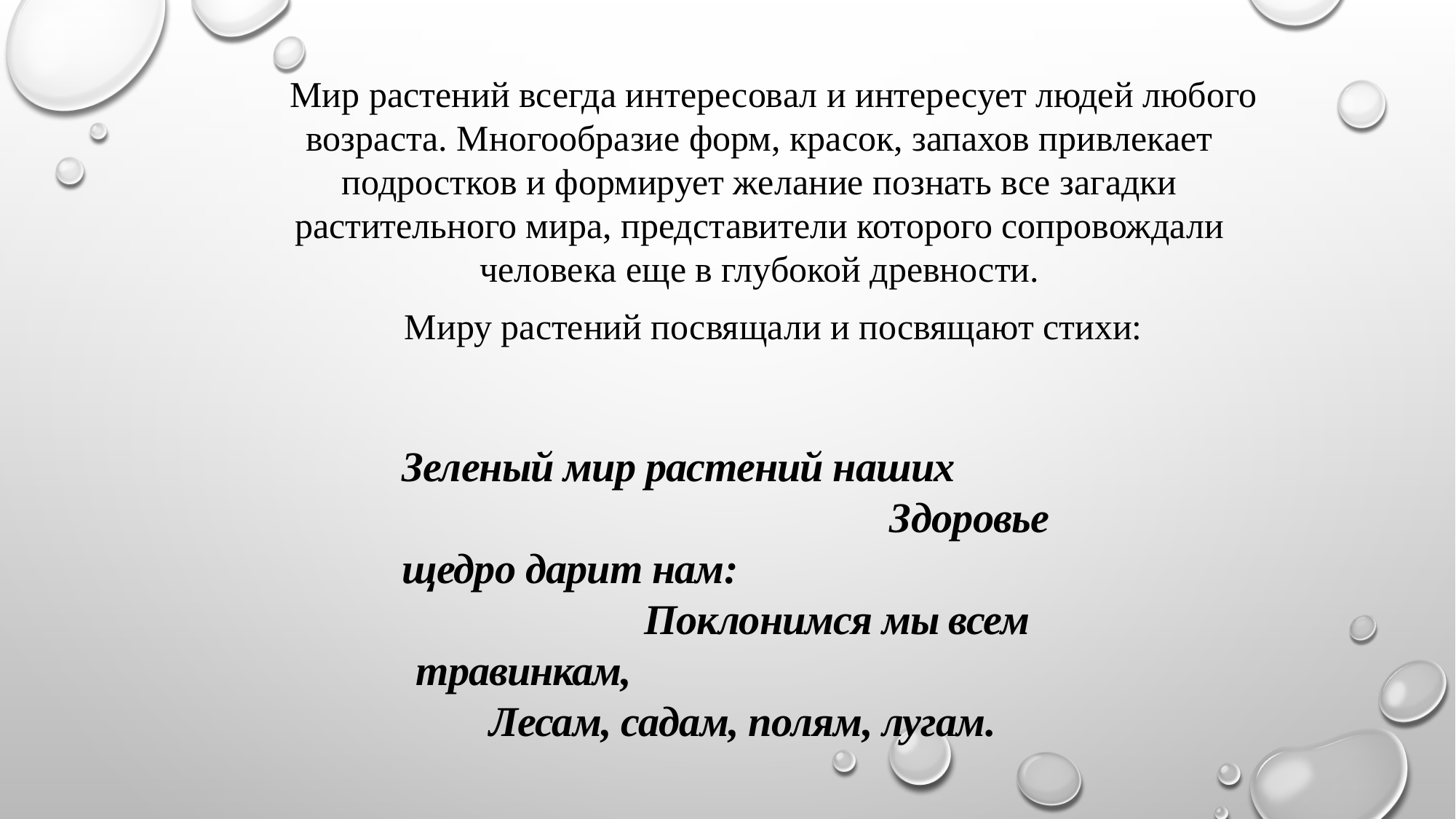

Мир растений всегда интересовал и интересует людей любого возраста. Многообразие форм, красок, запахов привлекает подростков и формирует желание познать все загадки растительного мира, представители которого сопровождали человека еще в глубокой древности.
Миру растений посвящали и посвящают стихи:
Зеленый мир растений наших                                                            Здоровье щедро дарит нам:                                                       Поклонимся мы всем травинкам,                                              Лесам, садам, полям, лугам.